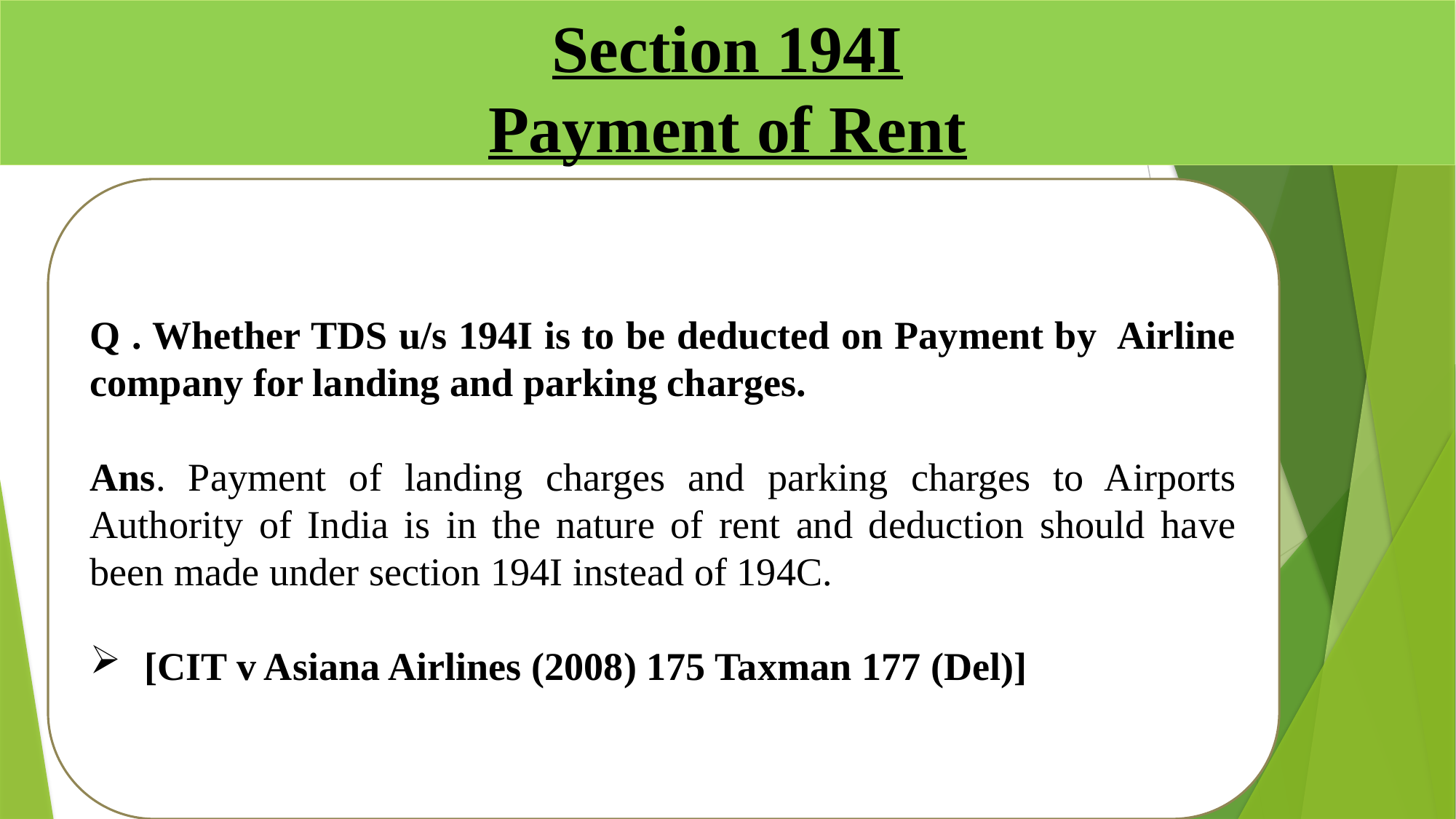

# Section 194I Payment of Rent
Q . Whether TDS u/s 194I is to be deducted on Payment by  Airline company for landing and parking charges.

Ans. Payment of landing charges and parking charges to Airports Authority of India is in the nature of rent and deduction should have been made under section 194I instead of 194C.

[CIT v Asiana Airlines (2008) 175 Taxman 177 (Del)]